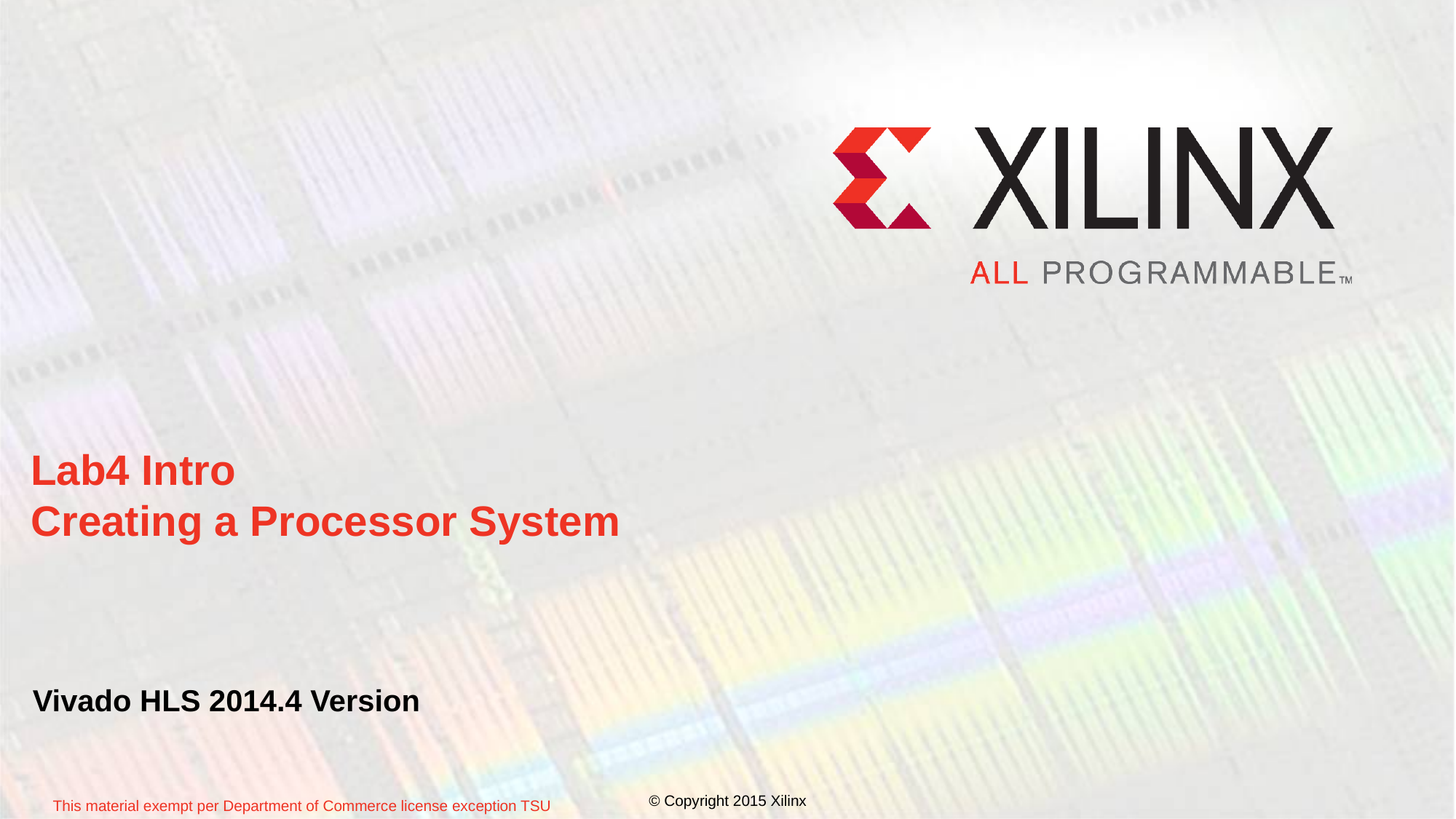

# Lab4 Intro Creating a Processor System
Vivado HLS 2014.4 Version
© Copyright 2015 Xilinx